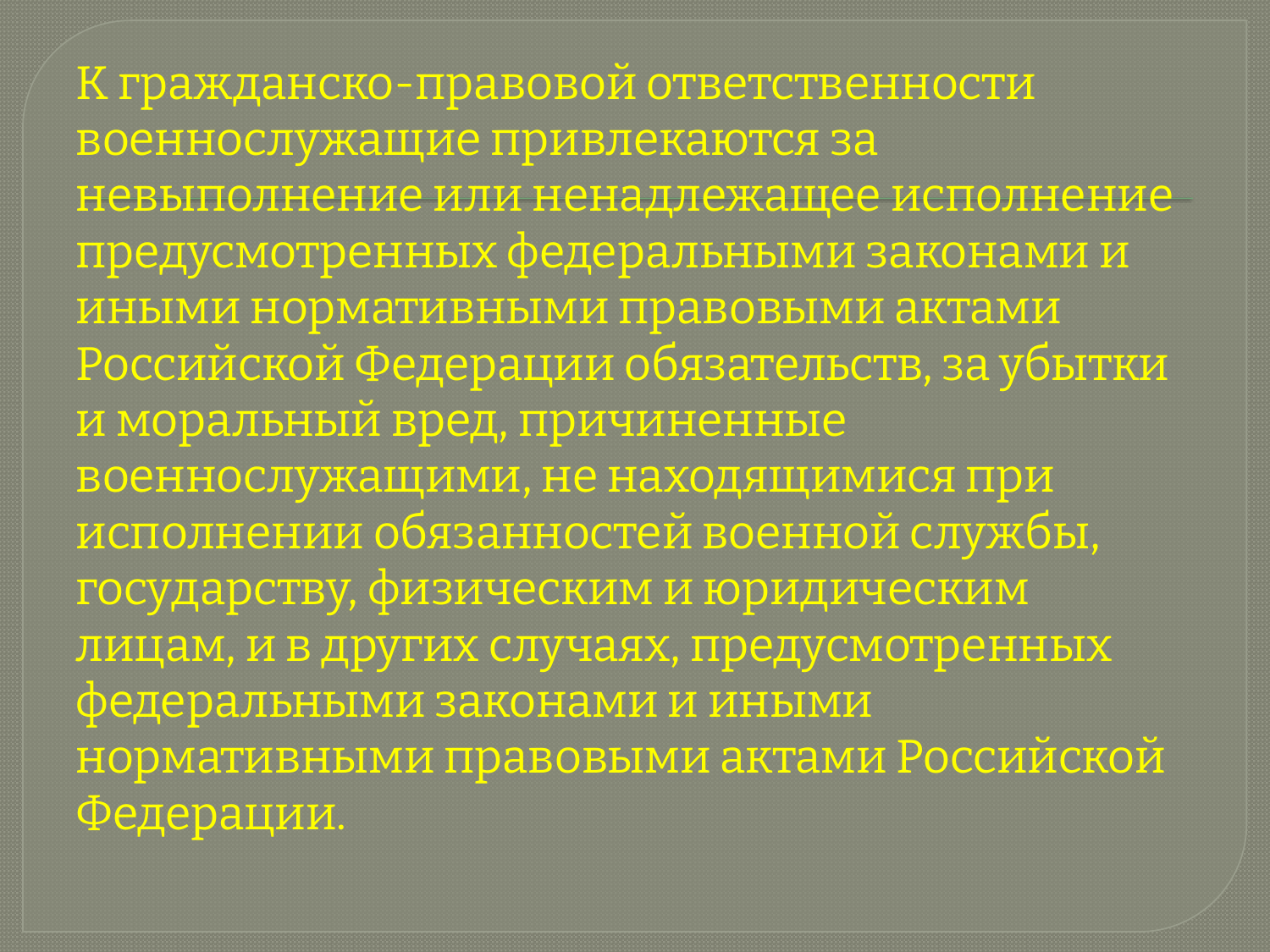

К гражданско-правовой ответственности военнослужащие привлекаются за невыполнение или ненадлежащее исполнение предусмотренных федеральными законами и иными нормативными правовыми актами Российской Федерации обязательств, за убытки и моральный вред, причиненные военнослужащими, не находящимися при исполнении обязанностей военной службы, государству, физическим и юридическим лицам, и в других случаях, предусмотренных федеральными законами и иными нормативными правовыми актами Российской Федерации.